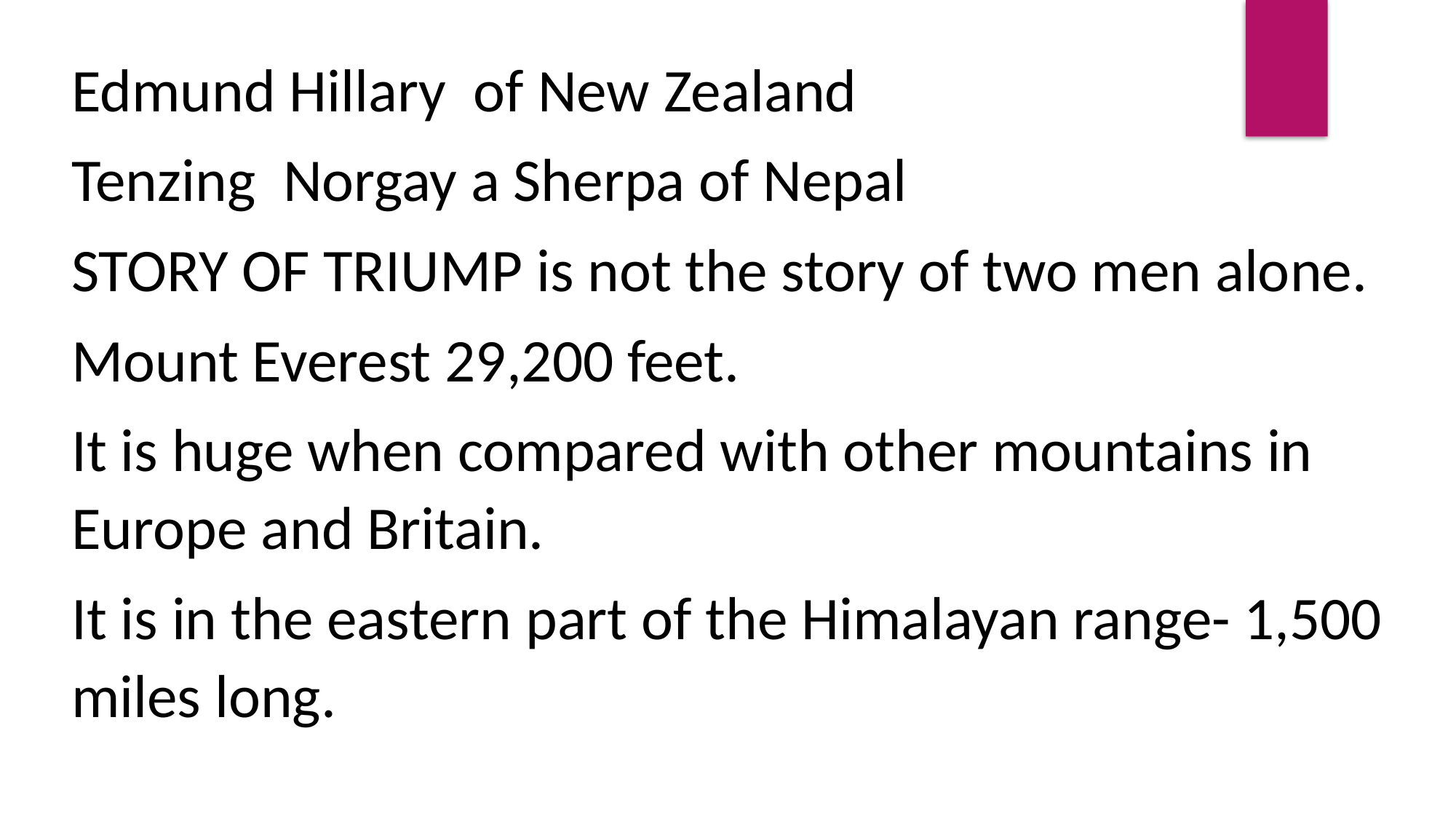

Edmund Hillary  of New Zealand
Tenzing  Norgay a Sherpa of Nepal
STORY OF TRIUMP is not the story of two men alone.
Mount Everest 29,200 feet.
It is huge when compared with other mountains in Europe and Britain.
It is in the eastern part of the Himalayan range- 1,500 miles long.